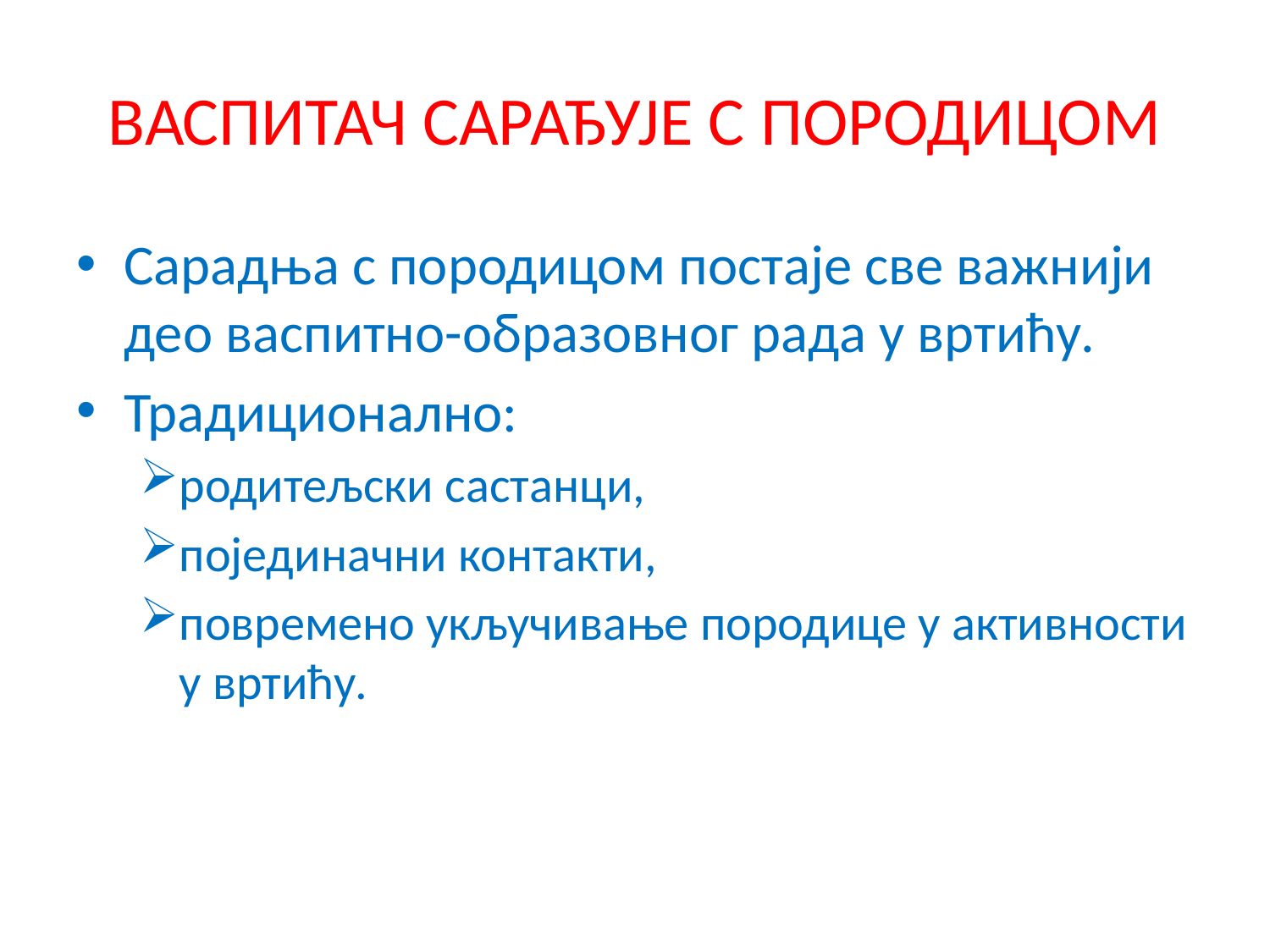

# ВАСПИТАЧ САРАЂУЈЕ С ПОРОДИЦОМ
Сарадња с породицом постаје све важнији део васпитно-образовног рада у вртићу.
Традиционално:
родитељски састанци,
појединачни контакти,
повремено укључивање породице у активности у вртићу.